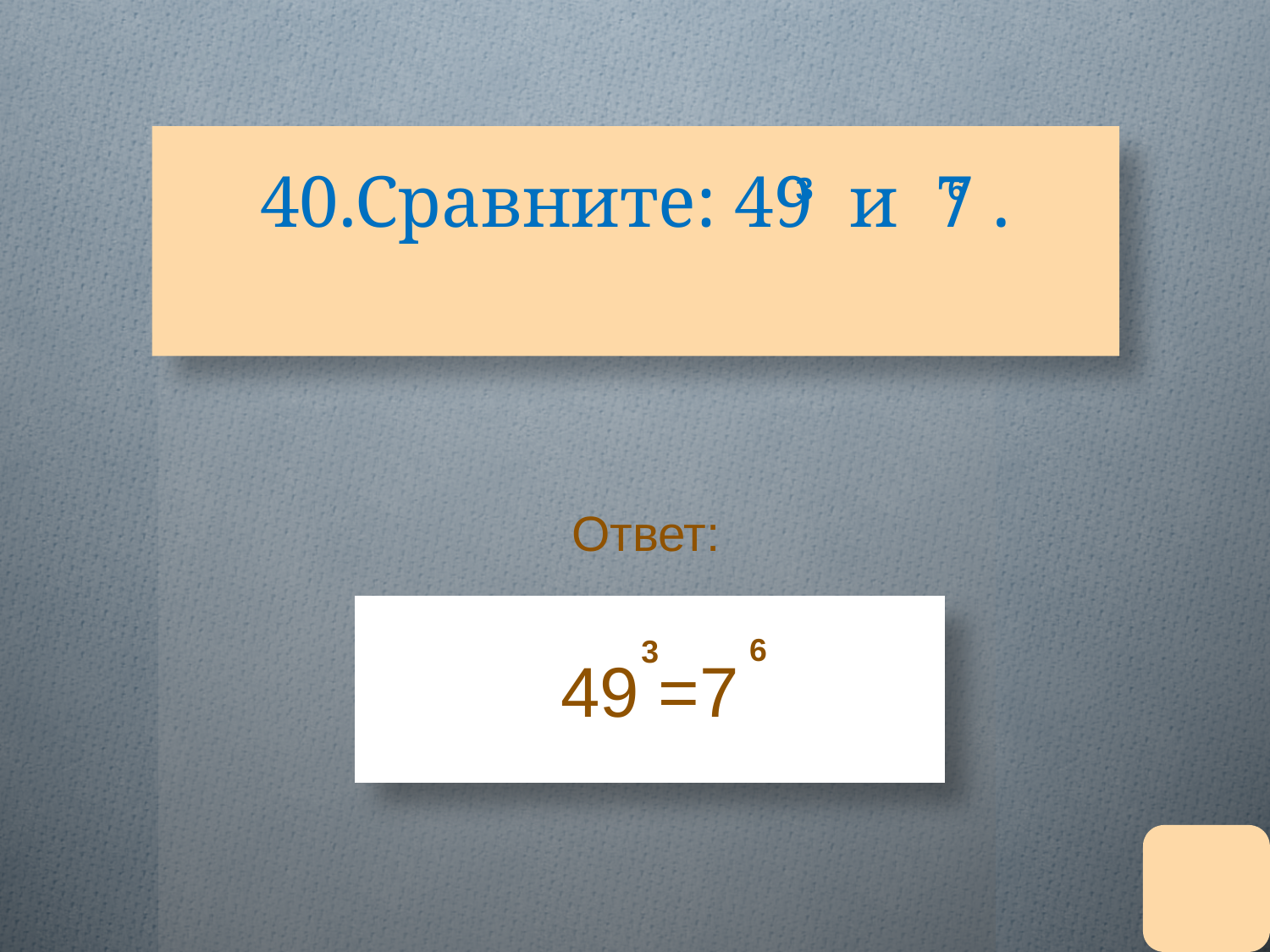

# 40.Сравните: 49  и  7 .
3
6
Ответ:
49 =7
6
3